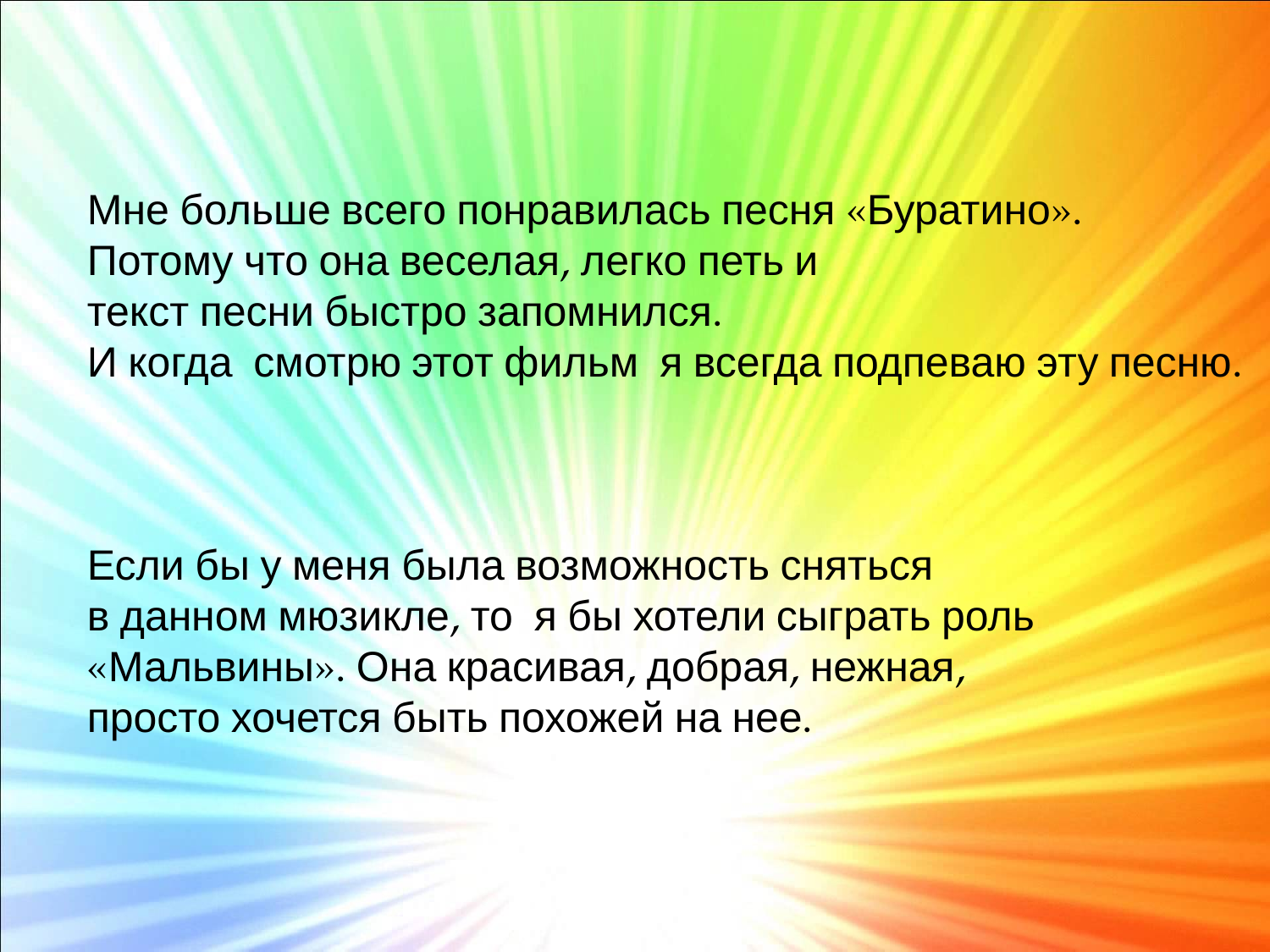

Мне больше всего понравилась песня «Буратино».
Потому что она веселая, легко петь и
текст песни быстро запомнился.
И когда  смотрю этот фильм  я всегда подпеваю эту песню.

Если бы у меня была возможность сняться
в данном мюзикле, то  я бы хотели сыграть роль
«Мальвины». Она красивая, добрая, нежная,
просто хочется быть похожей на нее.